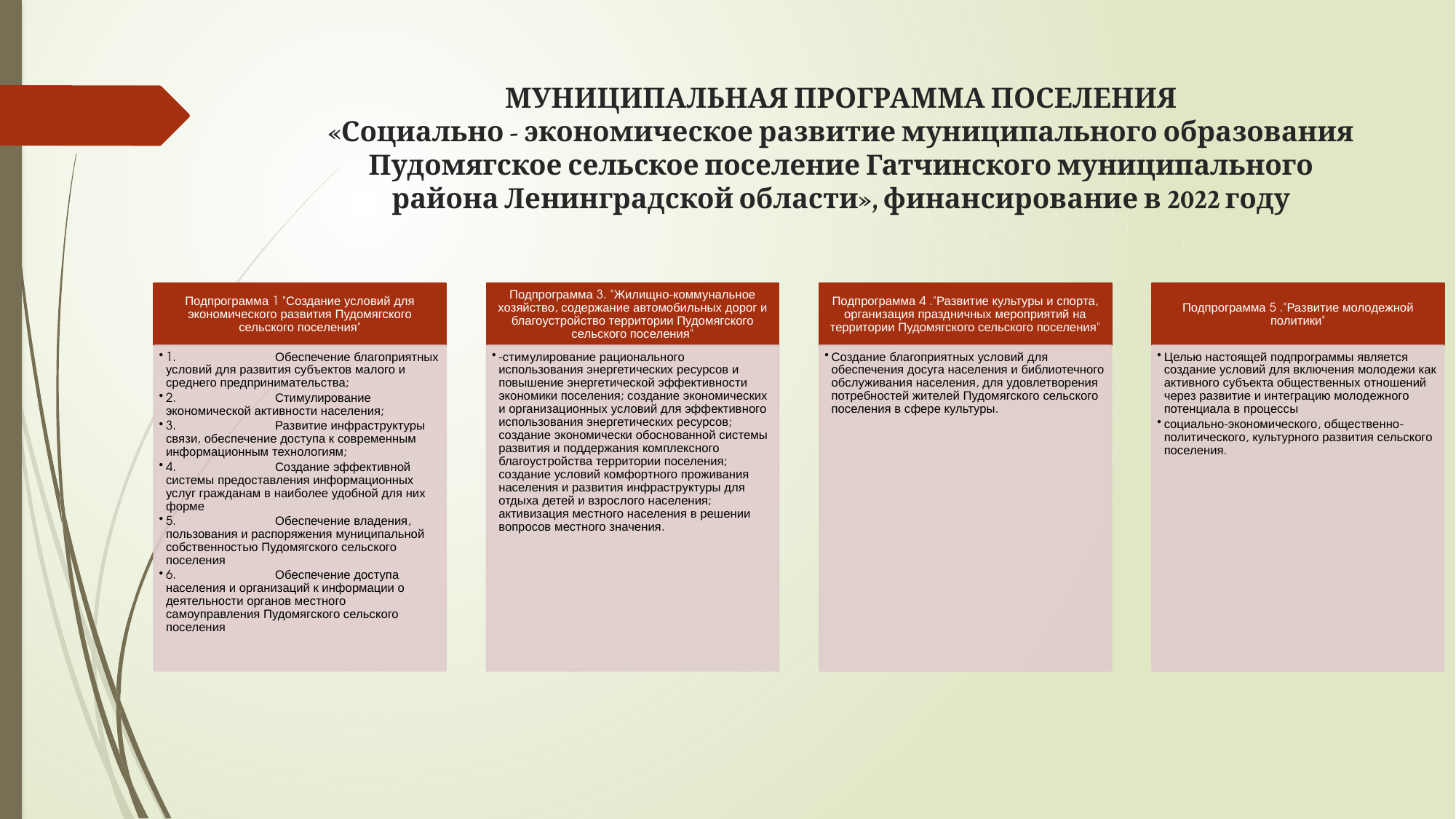

# МУНИЦИПАЛЬНАЯ ПРОГРАММА ПОСЕЛЕНИЯ «Социально - экономическое развитие муниципального образования Пудомягское сельское поселение Гатчинского муниципального района Ленинградской области», финансирование в 2022 году
Подпрограмма 1 "Создание условий для экономического развития Пудомягского сельского поселения"
1.	Обеспечение благоприятных условий для развития субъектов малого и среднего предпринимательства;
2.	Стимулирование экономической активности населения;
3.	Развитие инфраструктуры связи, обеспечение доступа к современным информационным технологиям;
4.	Создание эффективной системы предоставления информационных услуг гражданам в наиболее удобной для них форме
5.	Обеспечение владения, пользования и распоряжения муниципальной собственностью Пудомягского сельского поселения
6.	Обеспечение доступа населения и организаций к информации о деятельности органов местного самоуправления Пудомягского сельского поселения

Подпрограмма 3. "Жилищно-коммунальное хозяйство, содержание автомобильных дорог и благоустройство территории Пудомягского сельского поселения"
-стимулирование рационального использования энергетических ресурсов и повышение энергетической эффективности экономики поселения; создание экономических и организационных условий для эффективного использования энергетических ресурсов; создание экономически обоснованной системы развития и поддержания комплексного благоустройства территории поселения; создание условий комфортного проживания населения и развития инфраструктуры для отдыха детей и взрослого населения; активизация местного населения в решении вопросов местного значения.
Подпрограмма 4 ."Развитие культуры и спорта, организация праздничных мероприятий на территории Пудомягского сельского поселения"
Создание благоприятных условий для обеспечения досуга населения и библиотечного обслуживания населения, для удовлетворения потребностей жителей Пудомягского сельского поселения в сфере культуры.
Подпрограмма 5 ."Развитие молодежной политики"
Целью настоящей подпрограммы является создание условий для включения молодежи как активного субъекта общественных отношений через развитие и интеграцию молодежного потенциала в процессы
социально-экономического, общественно- политического, культурного развития сельского поселения.